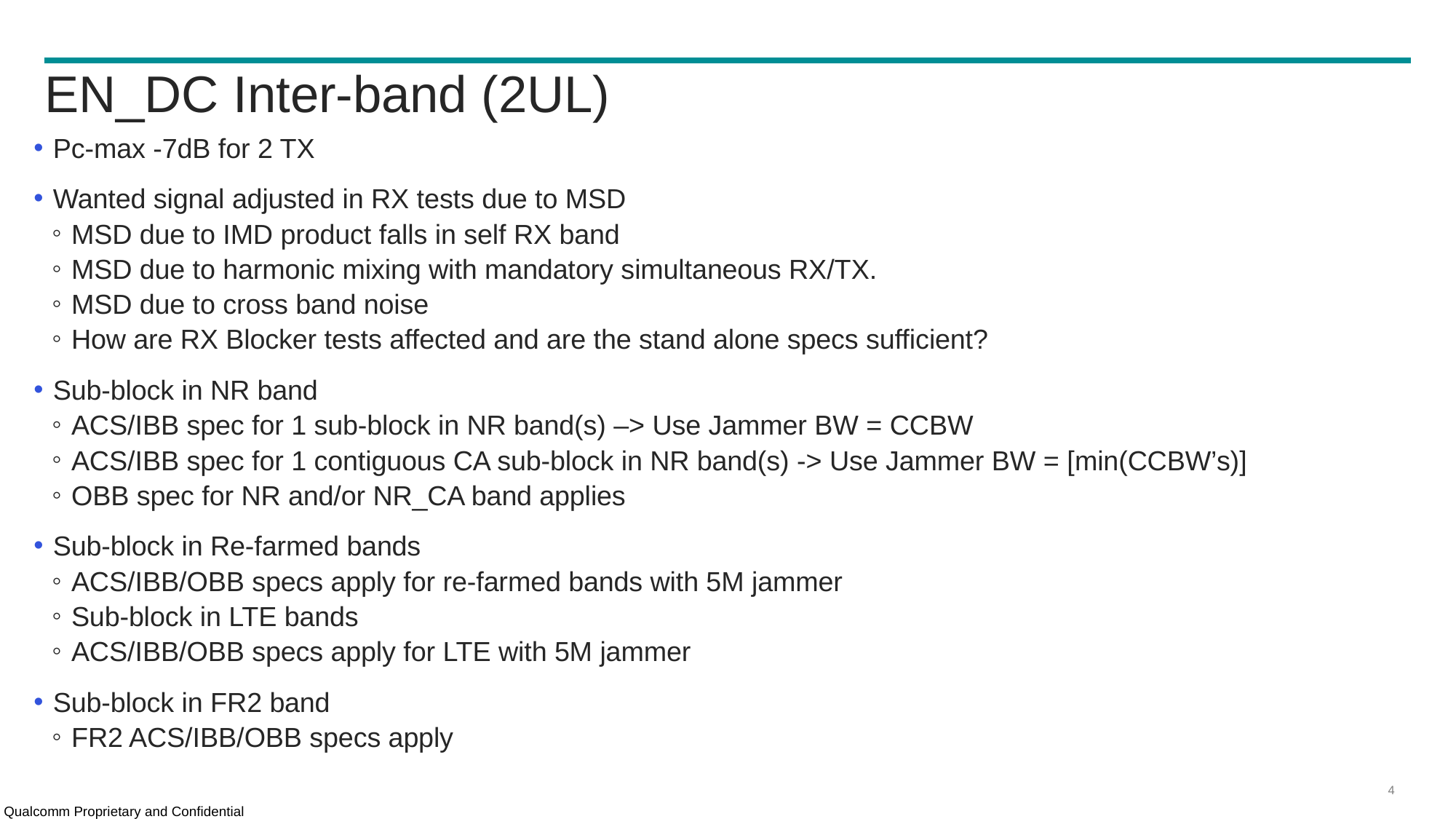

# EN_DC Inter-band (2UL)
Pc-max -7dB for 2 TX
Wanted signal adjusted in RX tests due to MSD
MSD due to IMD product falls in self RX band
MSD due to harmonic mixing with mandatory simultaneous RX/TX.
MSD due to cross band noise
How are RX Blocker tests affected and are the stand alone specs sufficient?
Sub-block in NR band
ACS/IBB spec for 1 sub-block in NR band(s) –> Use Jammer BW = CCBW
ACS/IBB spec for 1 contiguous CA sub-block in NR band(s) -> Use Jammer BW = [min(CCBW’s)]
OBB spec for NR and/or NR_CA band applies
Sub-block in Re-farmed bands
ACS/IBB/OBB specs apply for re-farmed bands with 5M jammer
Sub-block in LTE bands
ACS/IBB/OBB specs apply for LTE with 5M jammer
Sub-block in FR2 band
FR2 ACS/IBB/OBB specs apply